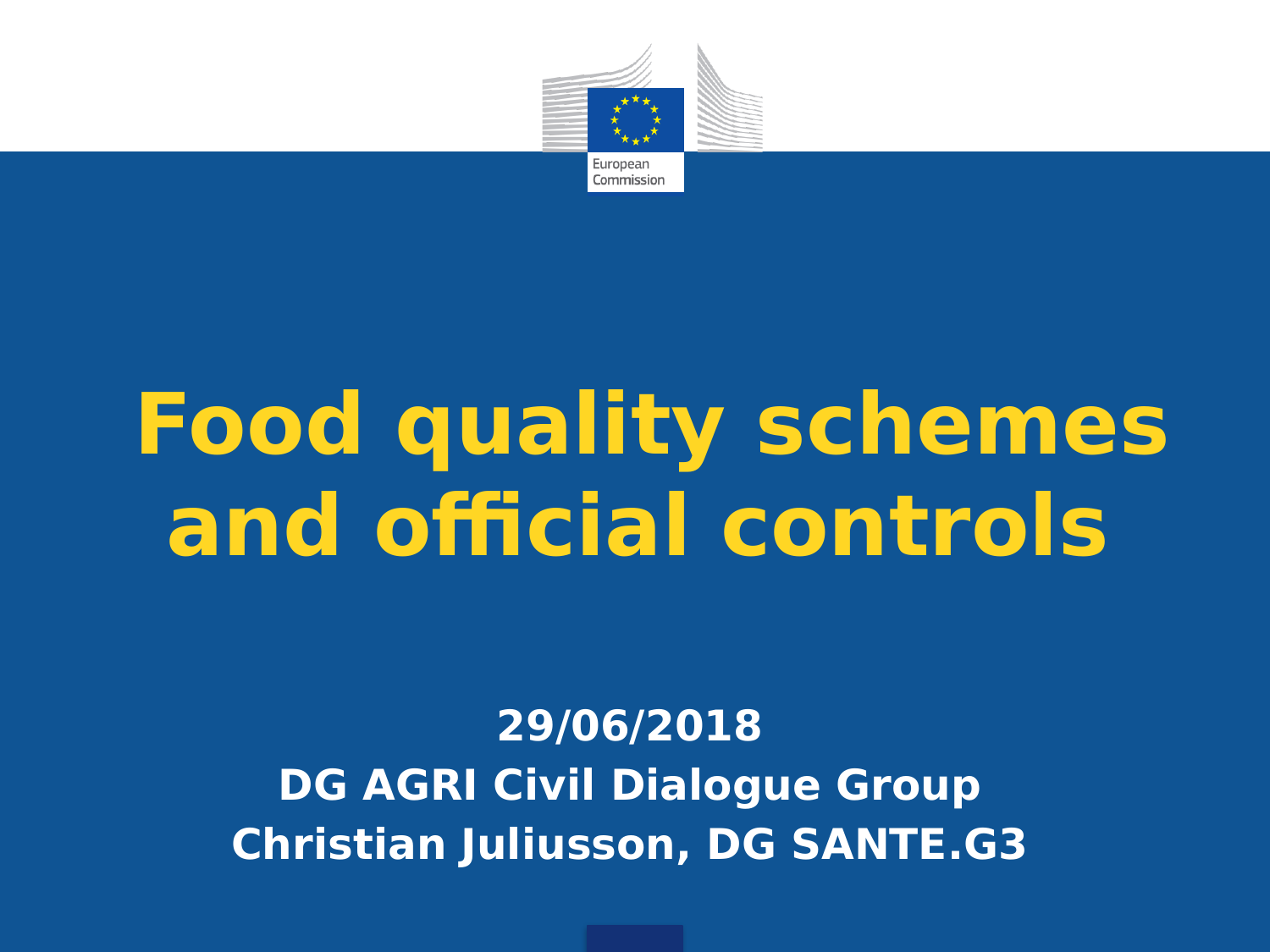

# Food quality schemes and official controls
29/06/2018
DG AGRI Civil Dialogue Group
Christian Juliusson, DG SANTE.G3